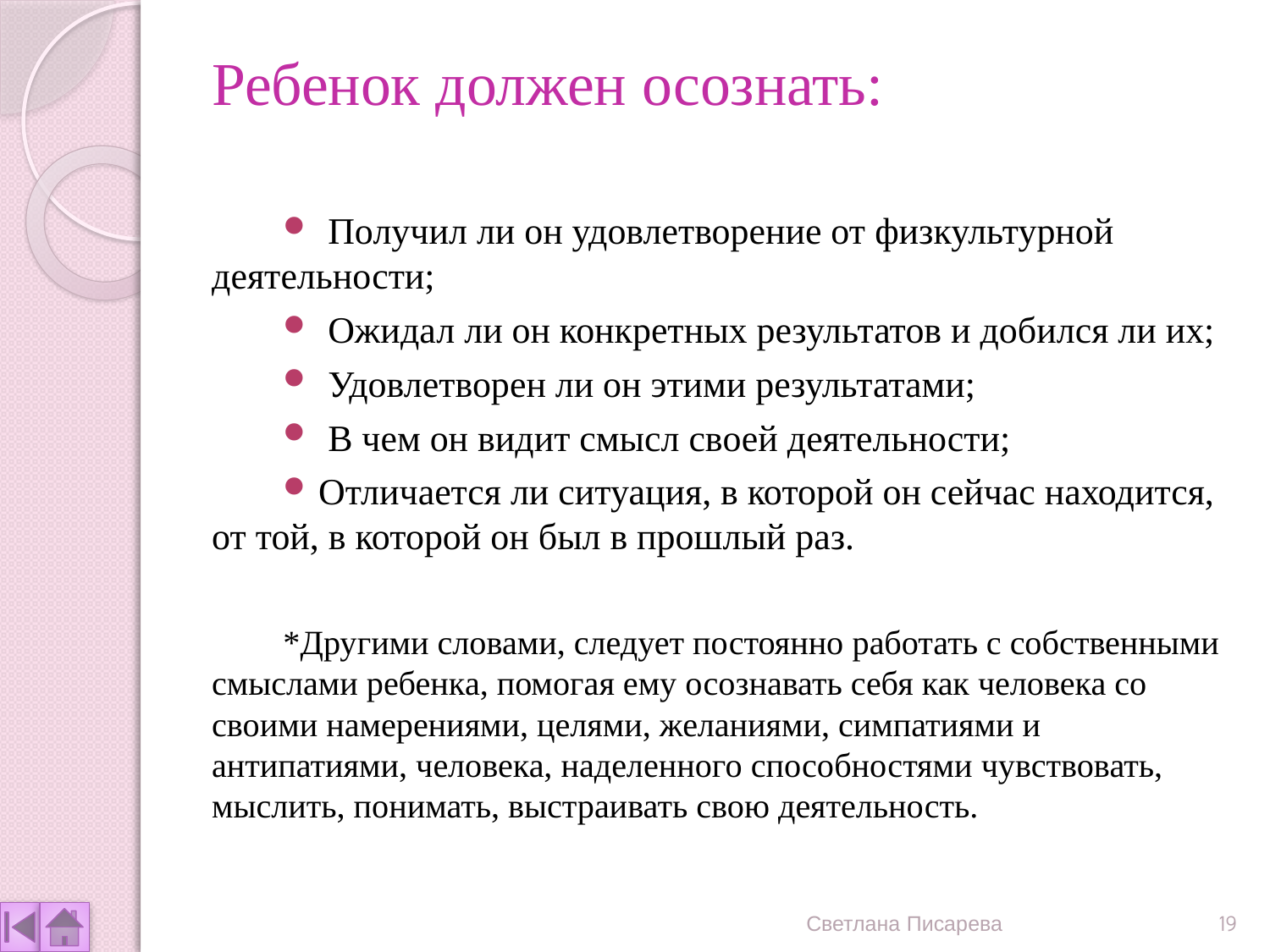

# Ребенок должен осознать:
  Получил ли он удовлетворение от физкультурной деятельности;
  Ожидал ли он конкретных результатов и добился ли их;
  Удовлетворен ли он этими результатами;
  В чем он видит смысл своей деятельности;
 Отличается ли ситуация, в которой он сейчас находится, от той, в которой он был в прошлый раз.

*Другими словами, следует постоянно работать с собственными смыслами ребенка, помогая ему осознавать себя как человека со своими намерениями, целями, желаниями, симпатиями и антипатиями, человека, наделенного способностями чувствовать, мыслить, понимать, выстраивать свою деятельность.
Светлана Писарева
19